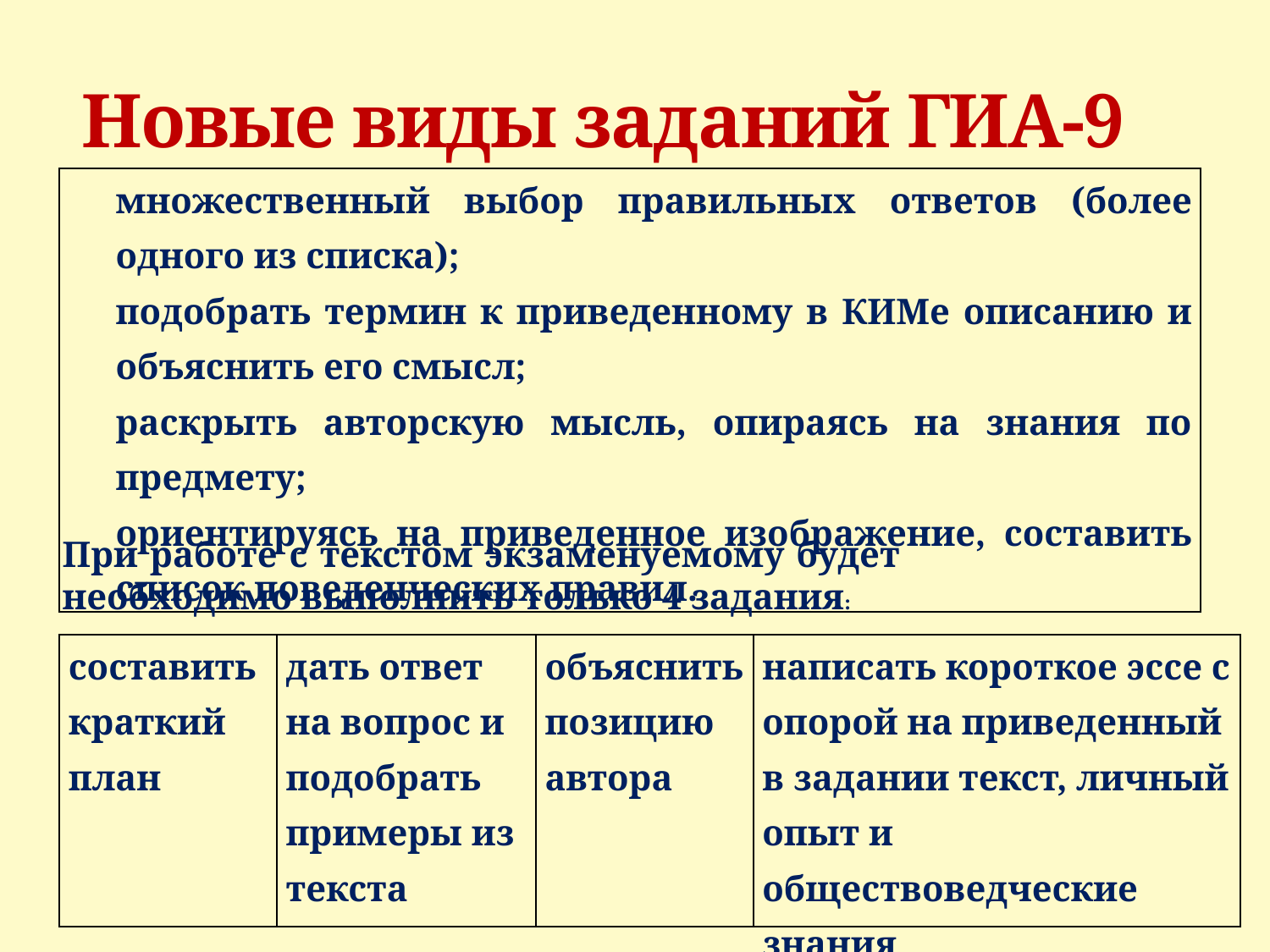

# Новые виды заданий ГИА-9
| множественный выбор правильных ответов (более одного из списка); подобрать термин к приведенному в КИМе описанию и объяснить его смысл; раскрыть авторскую мысль, опираясь на знания по предмету; ориентируясь на приведенное изображение, составить список поведенческих правил. |
| --- |
При работе с текстом экзаменуемому будет необходимо выполнить только 4 задания:
| составить краткий план | дать ответ на вопрос и подобрать примеры из текста | объяснить позицию автора | написать короткое эссе с опорой на приведенный в задании текст, личный опыт и обществоведческие знания |
| --- | --- | --- | --- |